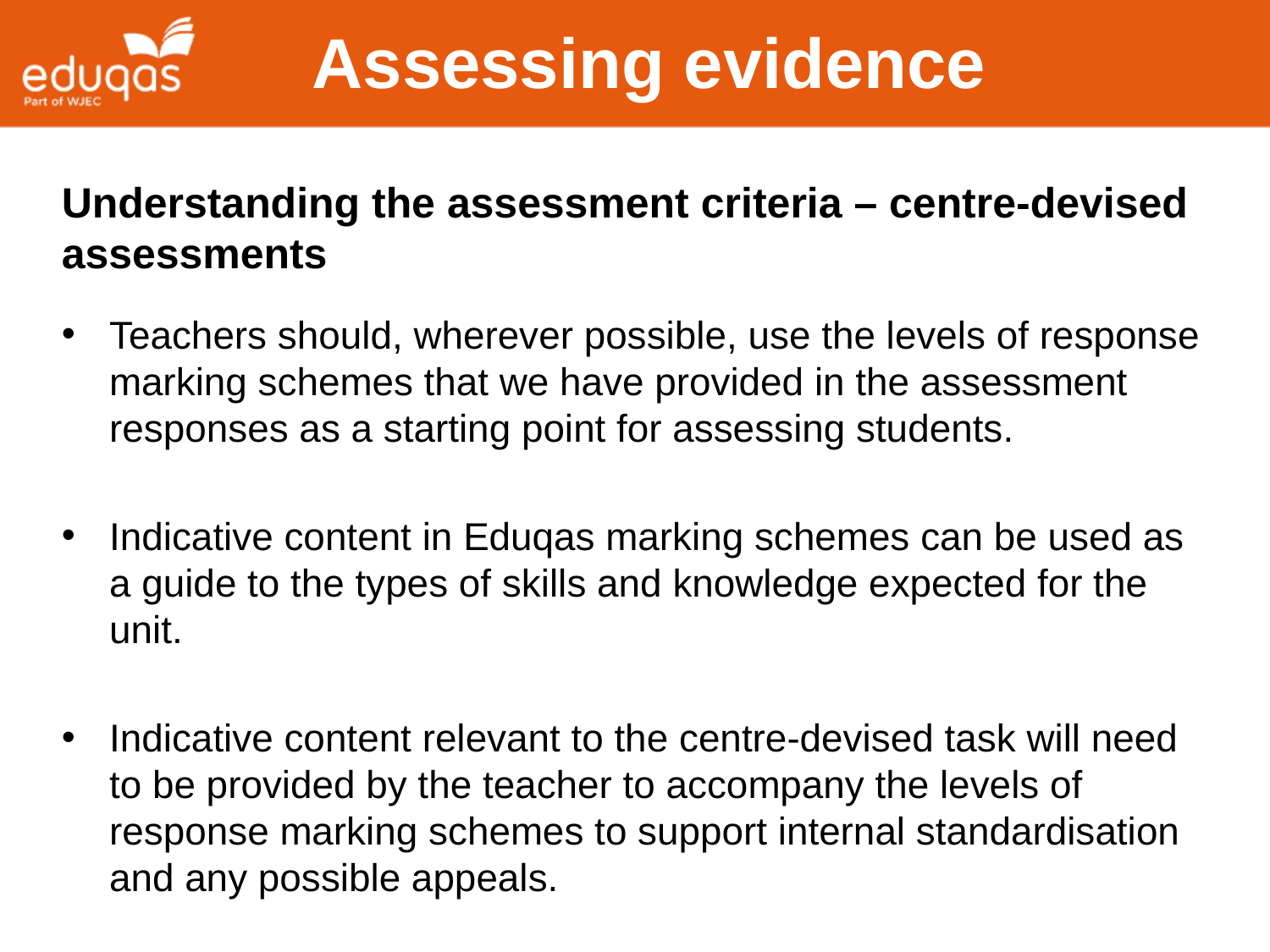

Assessing evidence
Understanding the assessment criteria – centre-devised assessments

Teachers should, wherever possible, use the levels of response marking schemes that we have provided in the assessment responses as a starting point for assessing students.

Indicative content in Eduqas marking schemes can be used as a guide to the types of skills and knowledge expected for the unit.

Indicative content relevant to the centre-devised task will need to be provided by the teacher to accompany the levels of response marking schemes to support internal standardisation and any possible appeals.